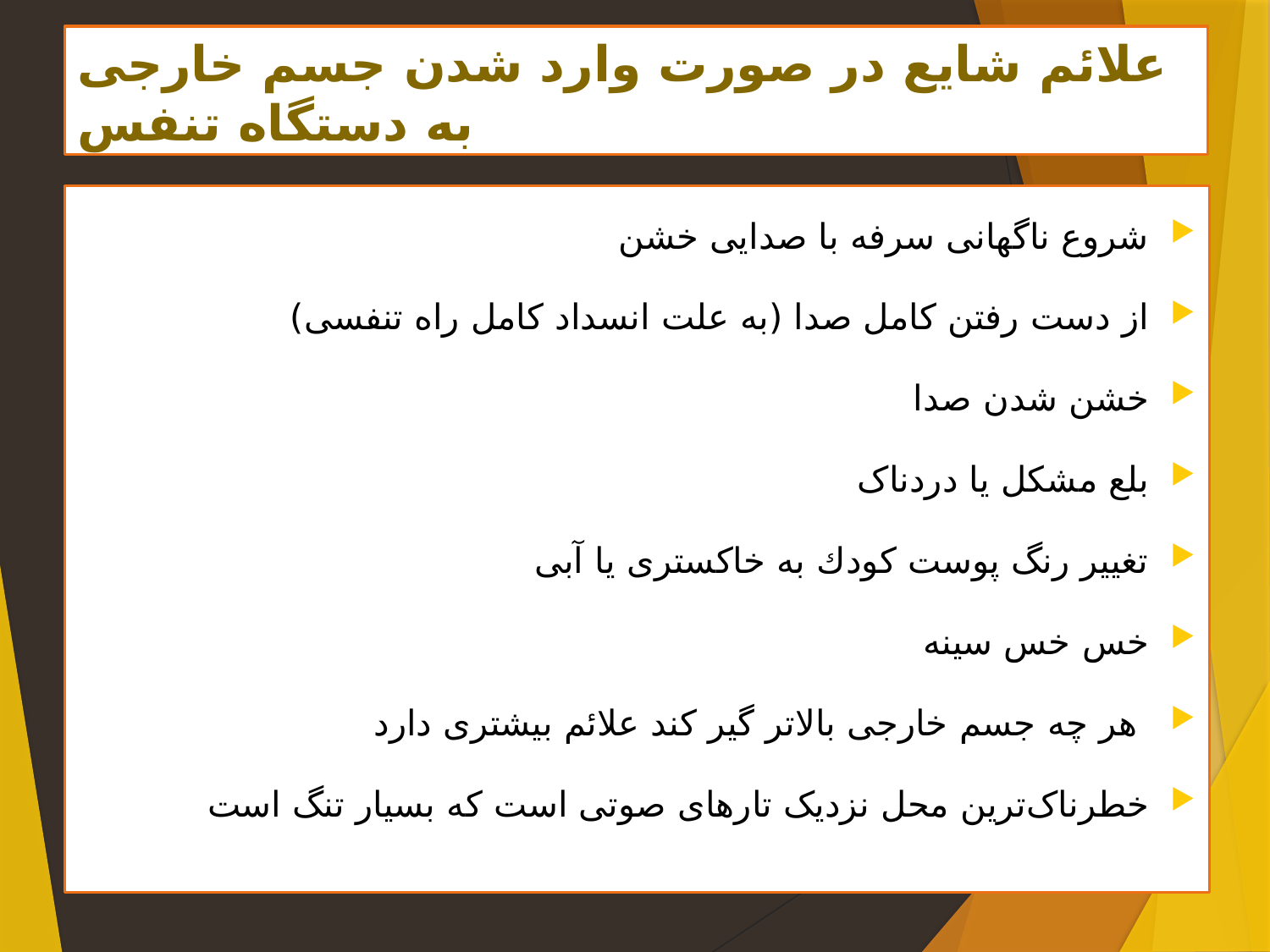

# علائم شایع در صورت وارد شدن جسم خارجی به دستگاه تنفس
شروع ناگهانی سرفه با صدایی خشن
از دست رفتن کامل صدا (به علت انسداد کامل راه تنفسی)
خشن شدن صدا
بلع مشکل یا دردناک
تغییر رنگ پوست كودك به خاکستری یا آبی
خس خس سینه
 هر چه جسم خارجی بالاتر گیر کند علائم بیشتری دارد
خطرناک‌ترین محل نزدیک تارهای صوتی است که بسیار تنگ است

56